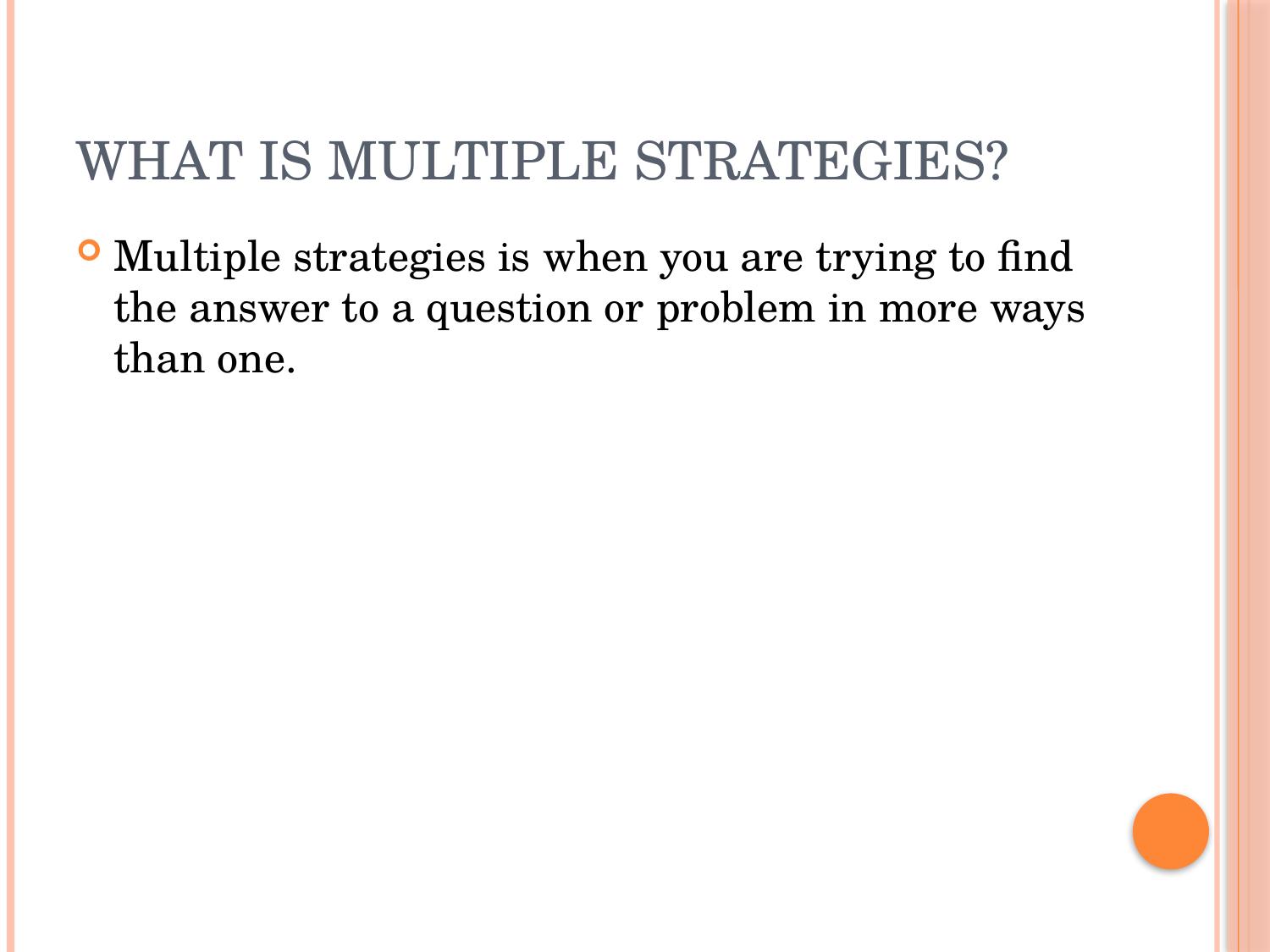

# What is Multiple Strategies?
Multiple strategies is when you are trying to find the answer to a question or problem in more ways than one.